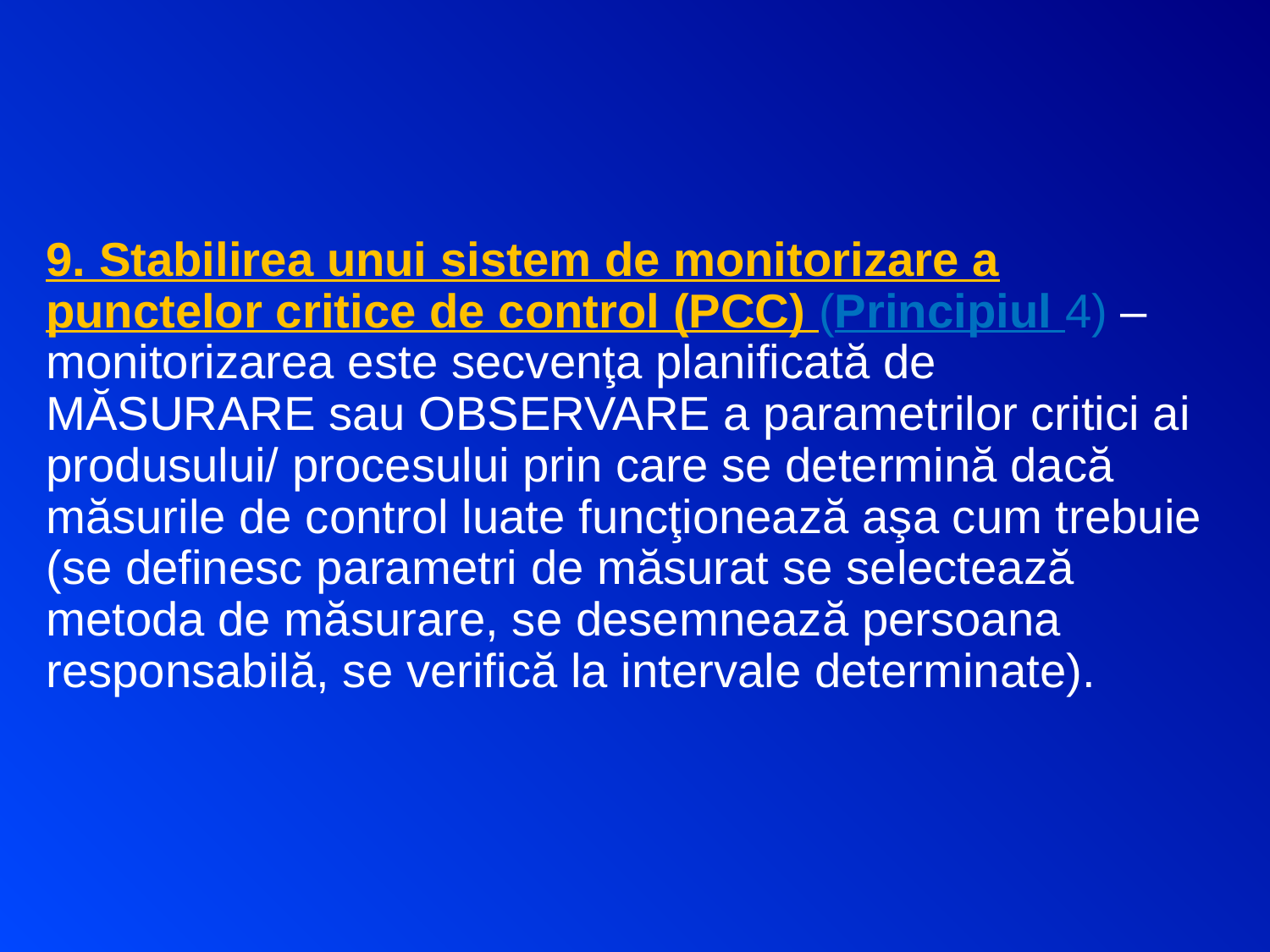

9. Stabilirea unui sistem de monitorizare a punctelor critice de control (PCC) (Principiul 4) – monitorizarea este secvenţa planificată de MĂSURARE sau OBSERVARE a parametrilor critici ai produsului/ procesului prin care se determină dacă măsurile de control luate funcţionează aşa cum trebuie (se definesc parametri de măsurat se selectează metoda de măsurare, se desemnează persoana responsabilă, se verifică la intervale determinate).